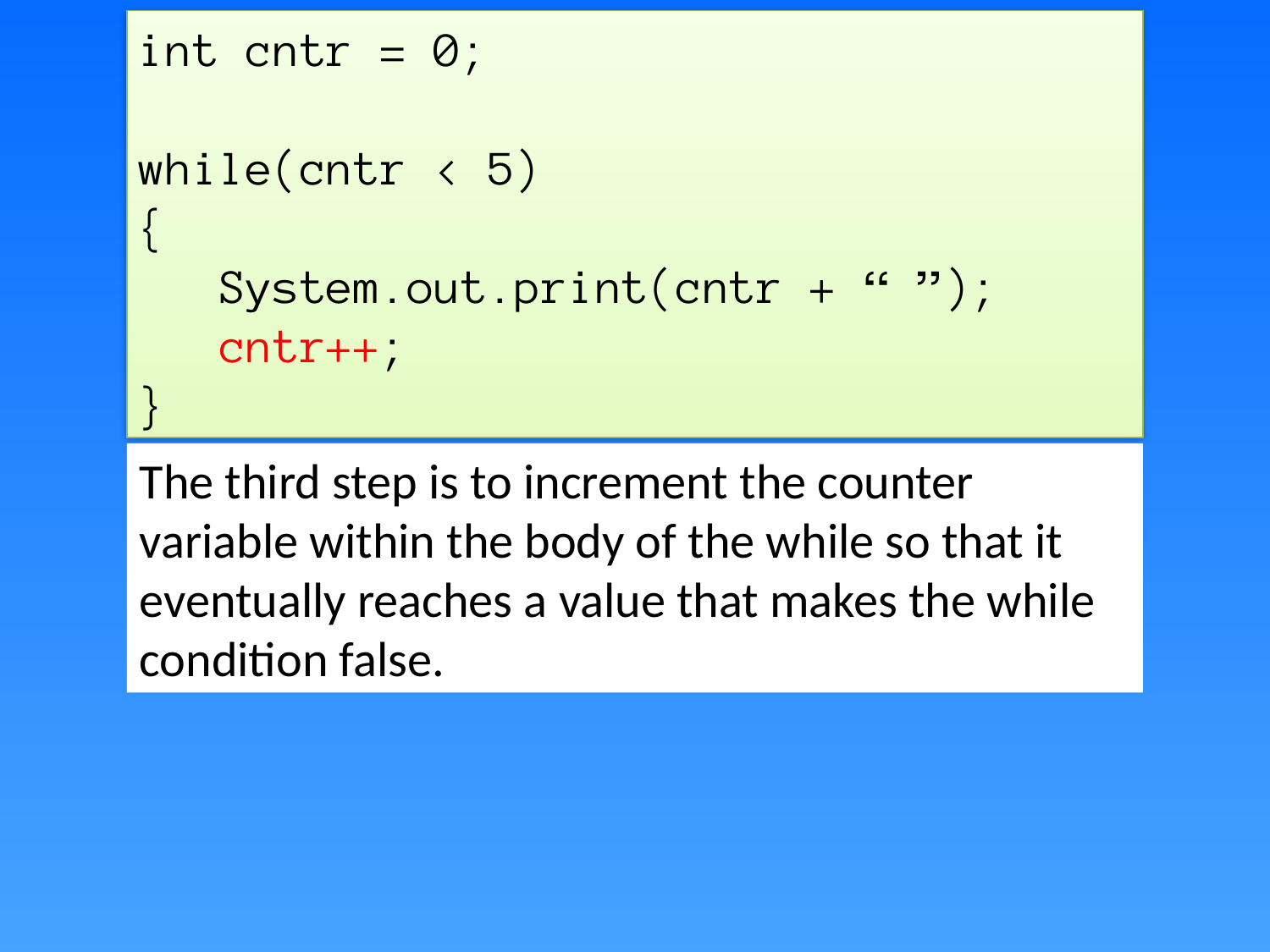

int cntr = 0;

while(cntr < 5)
{
   System.out.print(cntr + “ ”);
   cntr++;
}
The third step is to increment the counter variable within the body of the while so that it eventually reaches a value that makes the while condition false.